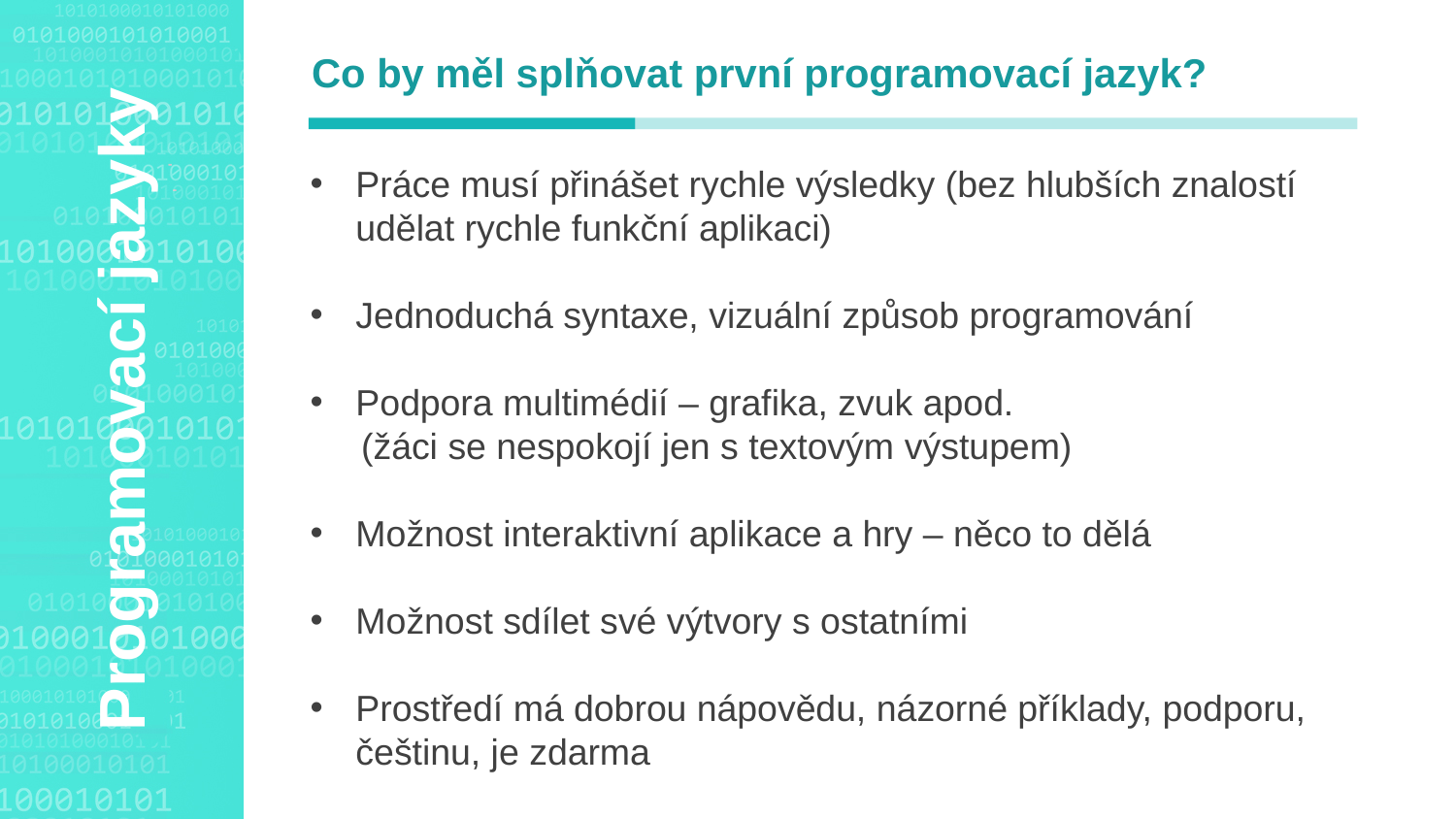

Co by měl splňovat první programovací jazyk?

Práce musí přinášet rychle výsledky (bez hlubších znalostí udělat rychle funkční aplikaci)

Jednoduchá syntaxe, vizuální způsob programování

Podpora multimédií – grafika, zvuk apod.
     (žáci se nespokojí jen s textovým výstupem)

Možnost interaktivní aplikace a hry – něco to dělá

Možnost sdílet své výtvory s ostatními

Prostředí má dobrou nápovědu, názorné příklady, podporu, češtinu, je zdarma

Agenda Style

Programovací jazyky